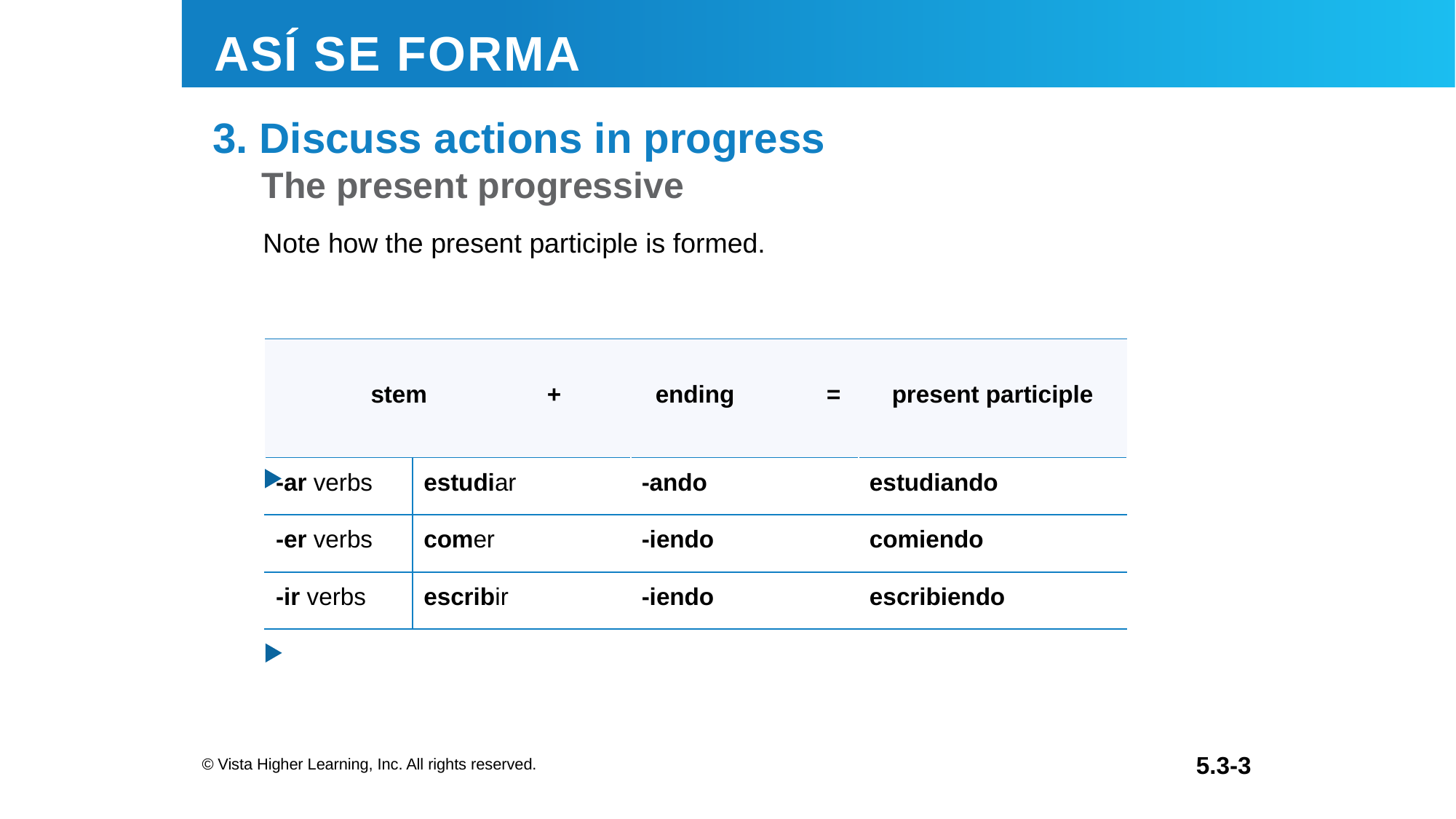

3. Discuss actions in progress
Note how the present participle is formed.
| stem |  | + | ending |  | = | present participle |
| --- | --- | --- | --- | --- | --- | --- |
| -ar verbs | estudiar |  |  | -ando |  | estudiando |
| -er verbs | comer |  |  | -iendo |  | comiendo |
| -ir verbs | escribir |  |  | -iendo |  | escribiendo |

© Vista Higher Learning, Inc. All rights reserved.
5.3-3